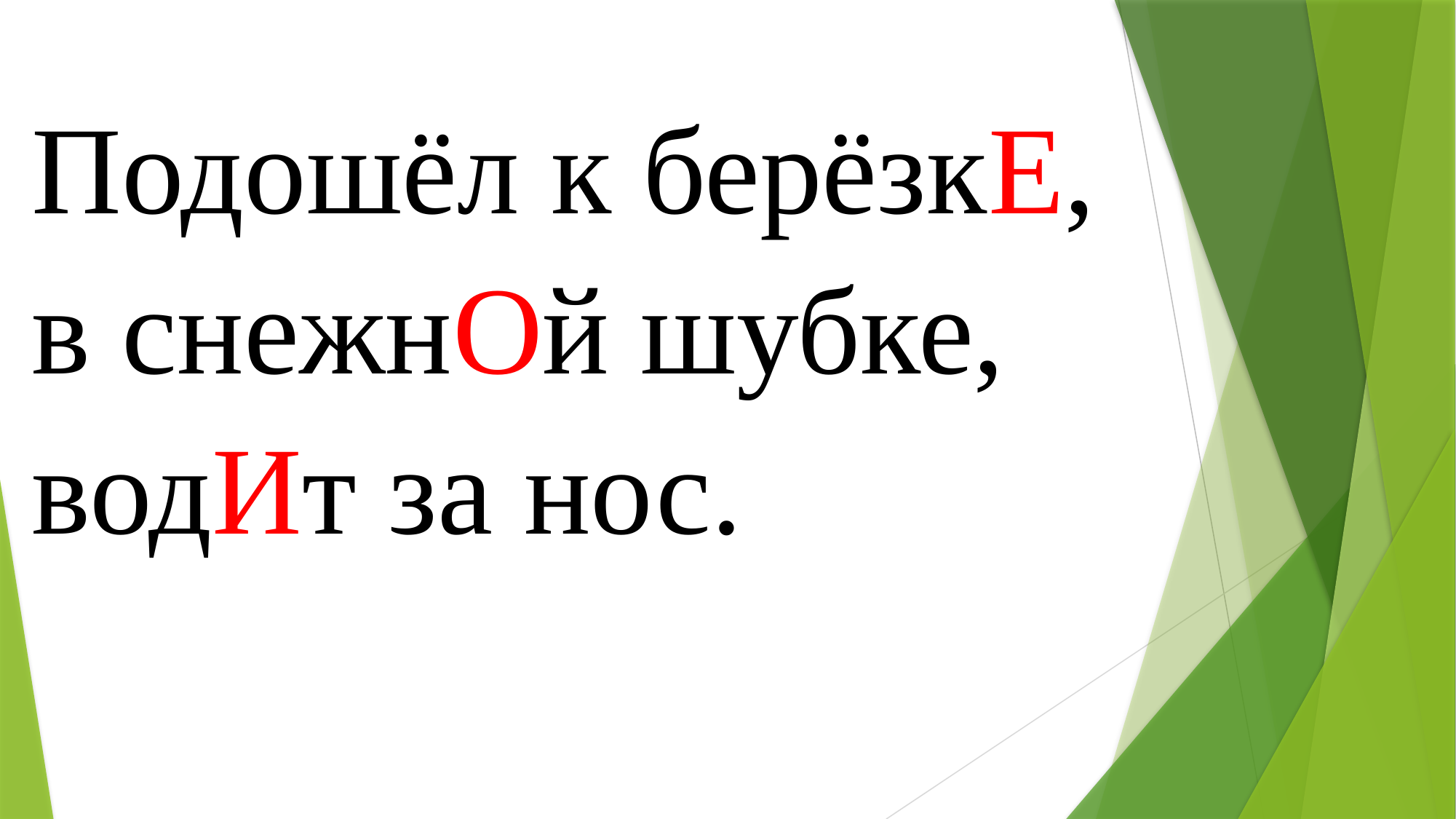

# Подошёл к берёзкЕ, в снежнОй шубке, водИт за нос.